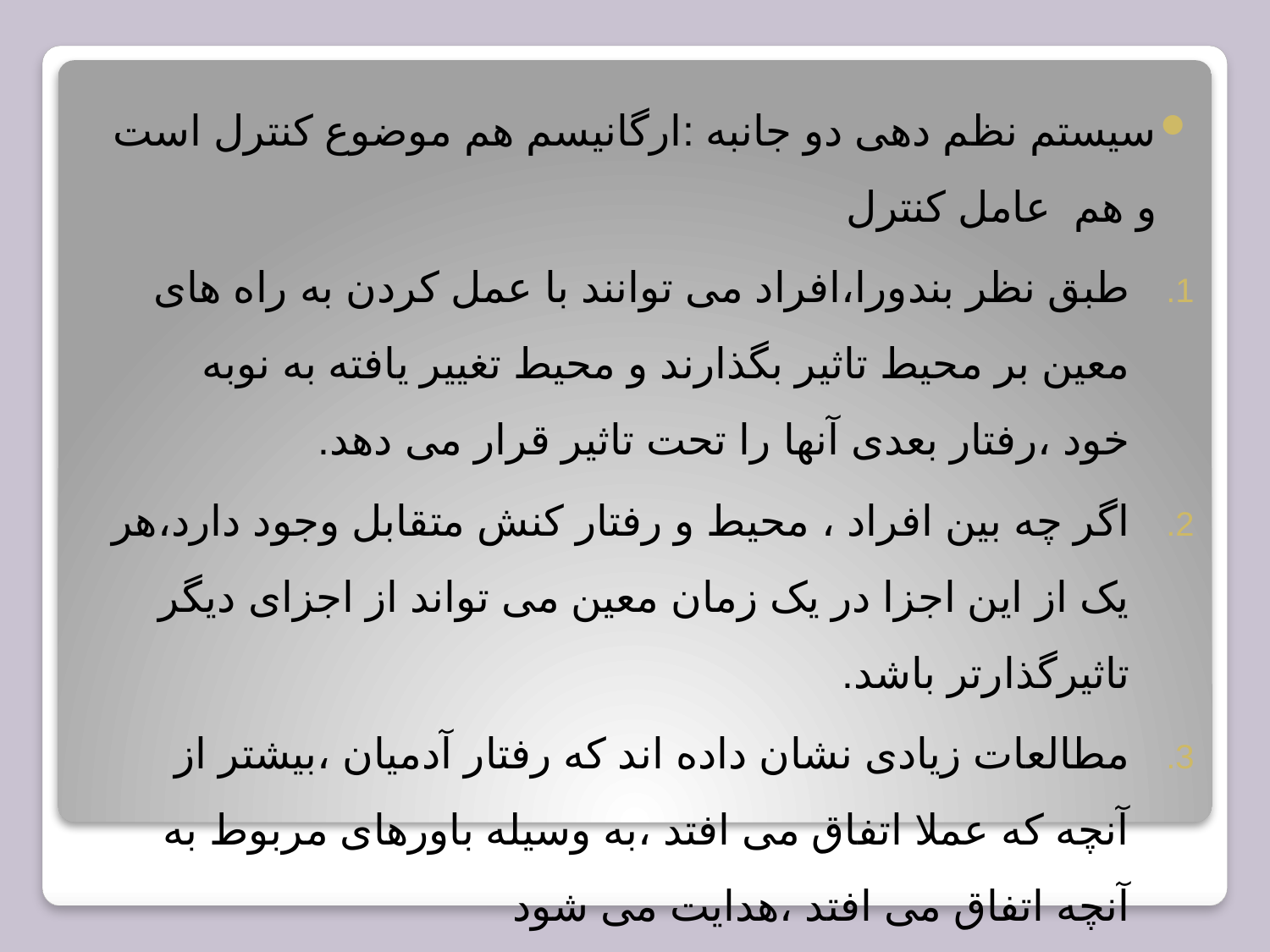

سیستم نظم دهی دو جانبه :ارگانیسم هم موضوع کنترل است و هم  عامل کنترل
طبق نظر بندورا،افراد می توانند با عمل کردن به راه های معین بر محیط تاثیر بگذارند و محیط تغییر یافته به نوبه خود ،رفتار بعدی آنها را تحت تاثیر قرار می دهد.
اگر چه بین افراد ، محیط و رفتار کنش متقابل وجود دارد،هر یک از این اجزا در یک زمان معین می تواند از اجزای دیگر تاثیرگذارتر باشد.
مطالعات زیادی نشان داده اند که رفتار آدمیان ،بیشتر از آنچه که عملا اتفاق می افتد ،به وسیله باورهای مربوط به آنچه اتفاق می افتد ،هدایت می شود